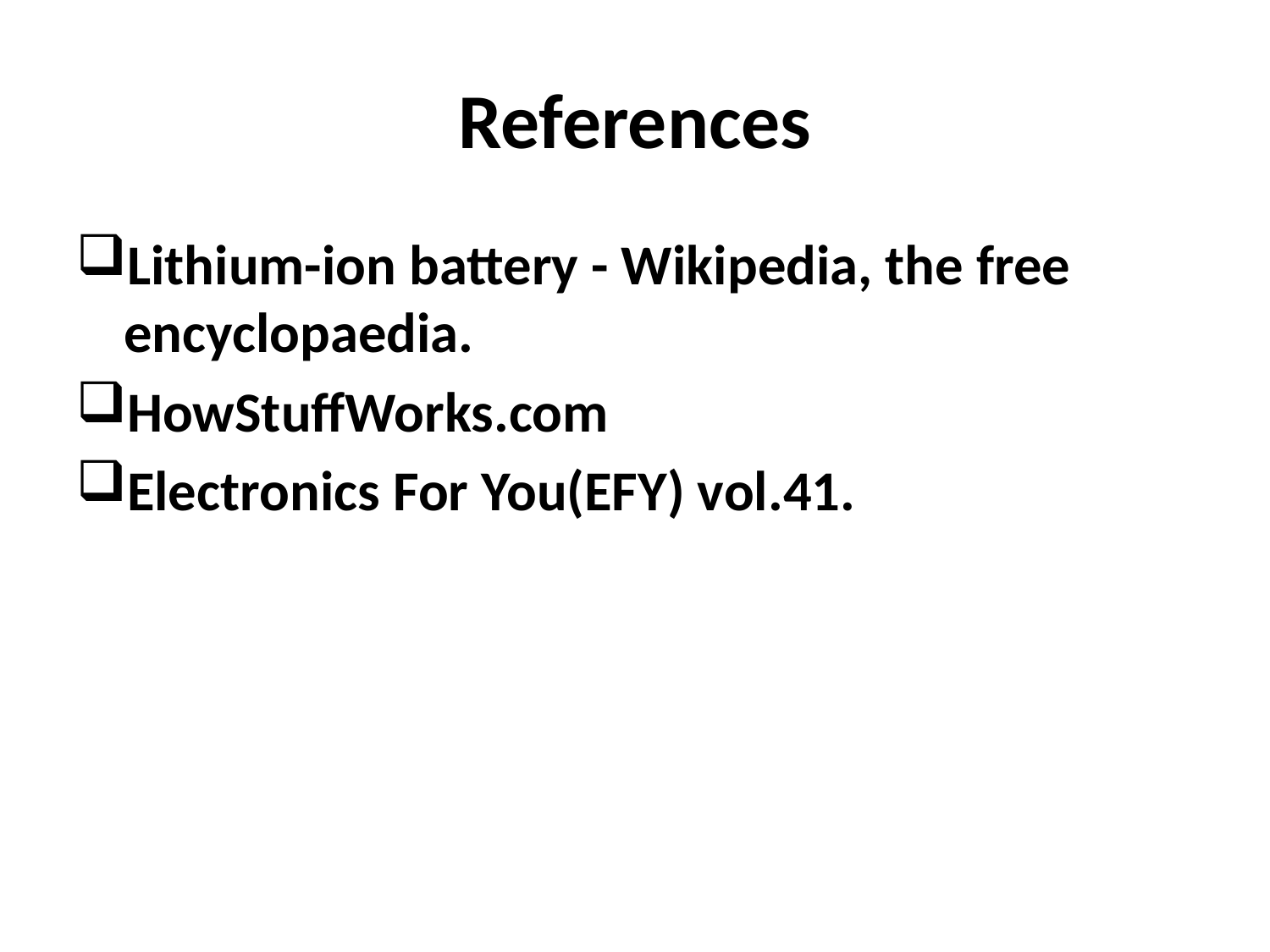

# References
Lithium-ion battery - Wikipedia, the free encyclopaedia.
HowStuffWorks.com
Electronics For You(EFY) vol.41.